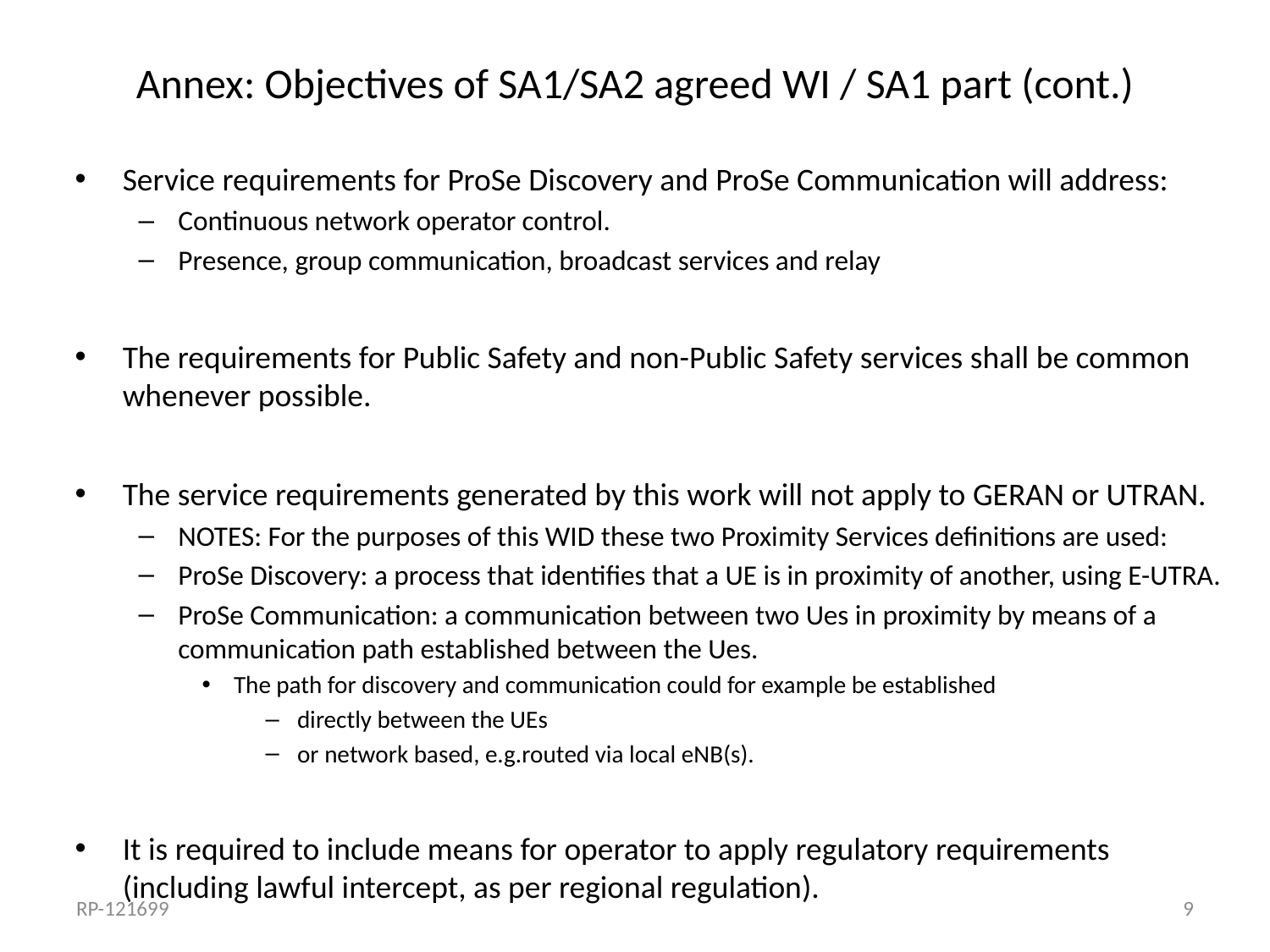

# Annex: Objectives of SA1/SA2 agreed WI / SA1 part (cont.)
Service requirements for ProSe Discovery and ProSe Communication will address:
Continuous network operator control.
Presence, group communication, broadcast services and relay

The requirements for Public Safety and non-Public Safety services shall be common whenever possible.

The service requirements generated by this work will not apply to GERAN or UTRAN.
NOTES: For the purposes of this WID these two Proximity Services definitions are used:
ProSe Discovery: a process that identifies that a UE is in proximity of another, using E-UTRA.
ProSe Communication: a communication between two Ues in proximity by means of a communication path established between the Ues.
The path for discovery and communication could for example be established
directly between the UEs
or network based, e.g.routed via local eNB(s).

It is required to include means for operator to apply regulatory requirements (including lawful intercept, as per regional regulation).

RP-121699
9